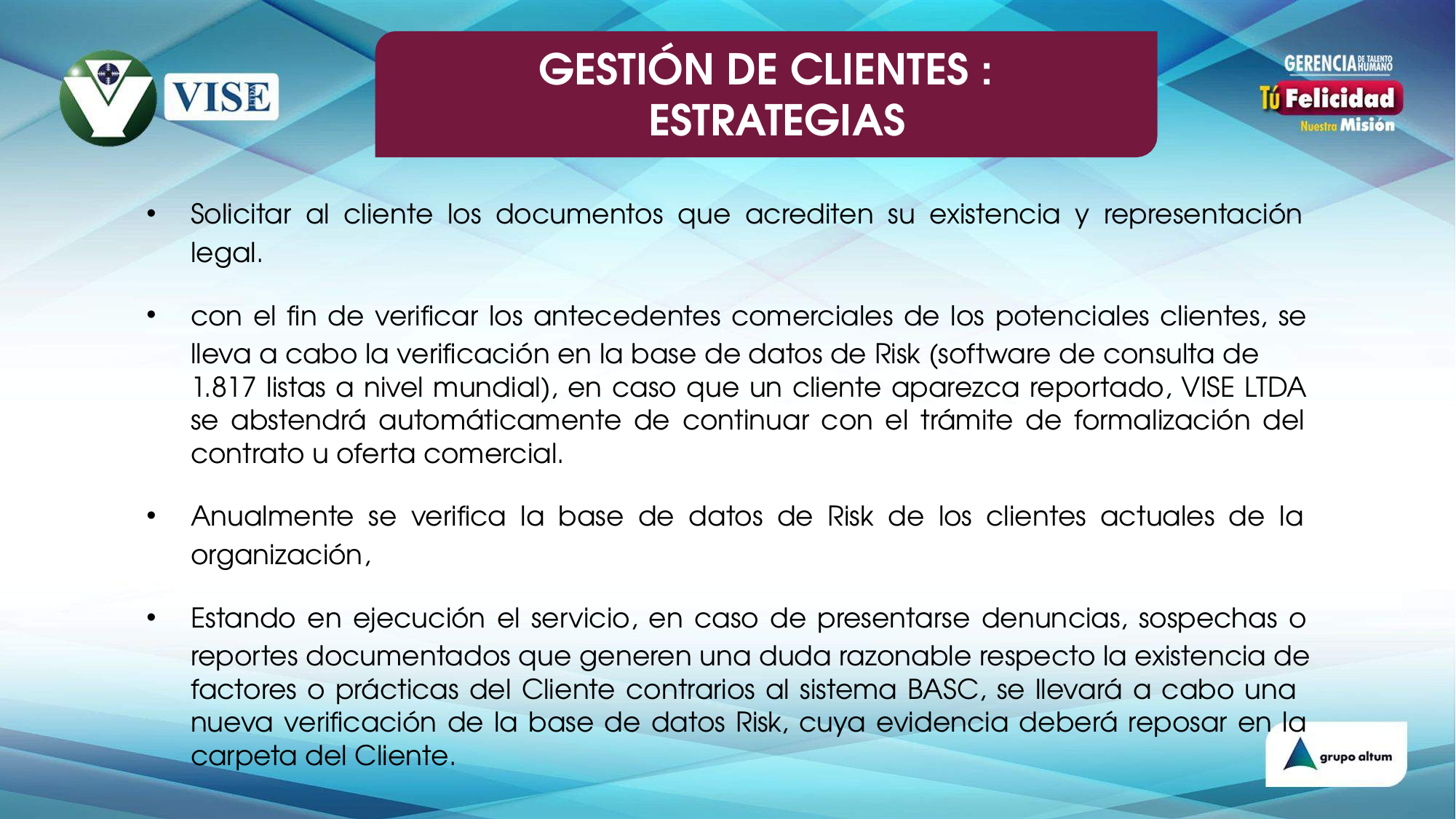

# GESTIÓN DE CLIENTES :  ESTRATEGIAS
Solicitar al cliente los documentos que acrediten su existencia y representación  legal.
con el fin de verificar los antecedentes comerciales de los potenciales clientes, se  lleva a cabo la verificación en la base de datos de Risk (software de consulta de
1.817 listas a nivel mundial), en caso que un cliente aparezca reportado, VISE LTDA  se abstendrá automáticamente de continuar con el trámite de formalización del  contrato u oferta comercial.
Anualmente se verifica la base de datos de Risk de los clientes actuales de la  organización,
Estando en ejecución el servicio, en caso de presentarse denuncias, sospechas o  reportes documentados que generen una duda razonable respecto la existencia de
factores o prácticas del Cliente contrarios al sistema BASC, se llevará a cabo una   nueva verificación de la base de datos Risk, cuya evidencia deberá reposar en la  carpeta del Cliente.